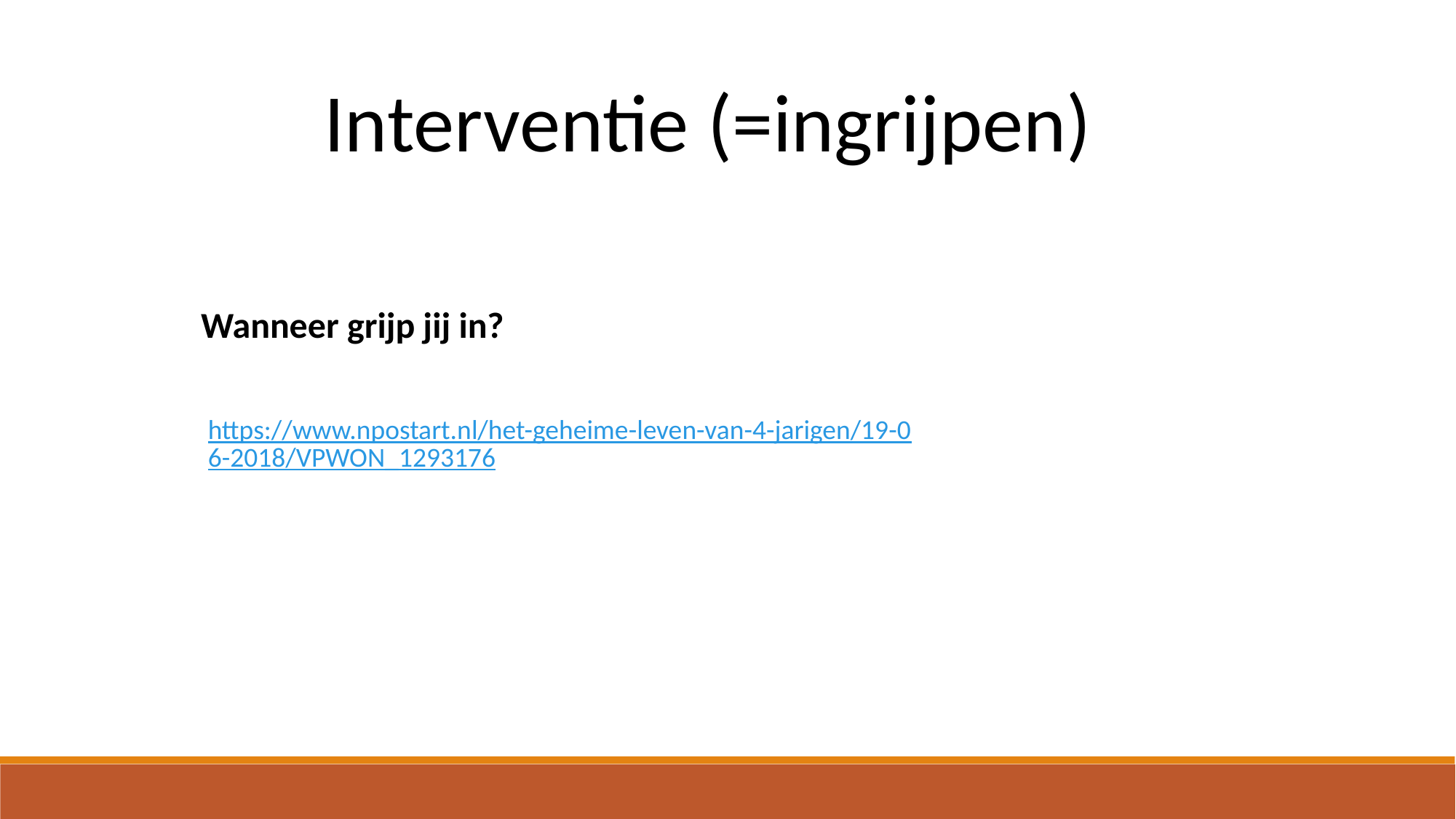

Interventie (=ingrijpen)
Wanneer grijp jij in?

https://www.npostart.nl/het-geheime-leven-van-4-jarigen/19-06-2018/VPWON_1293176